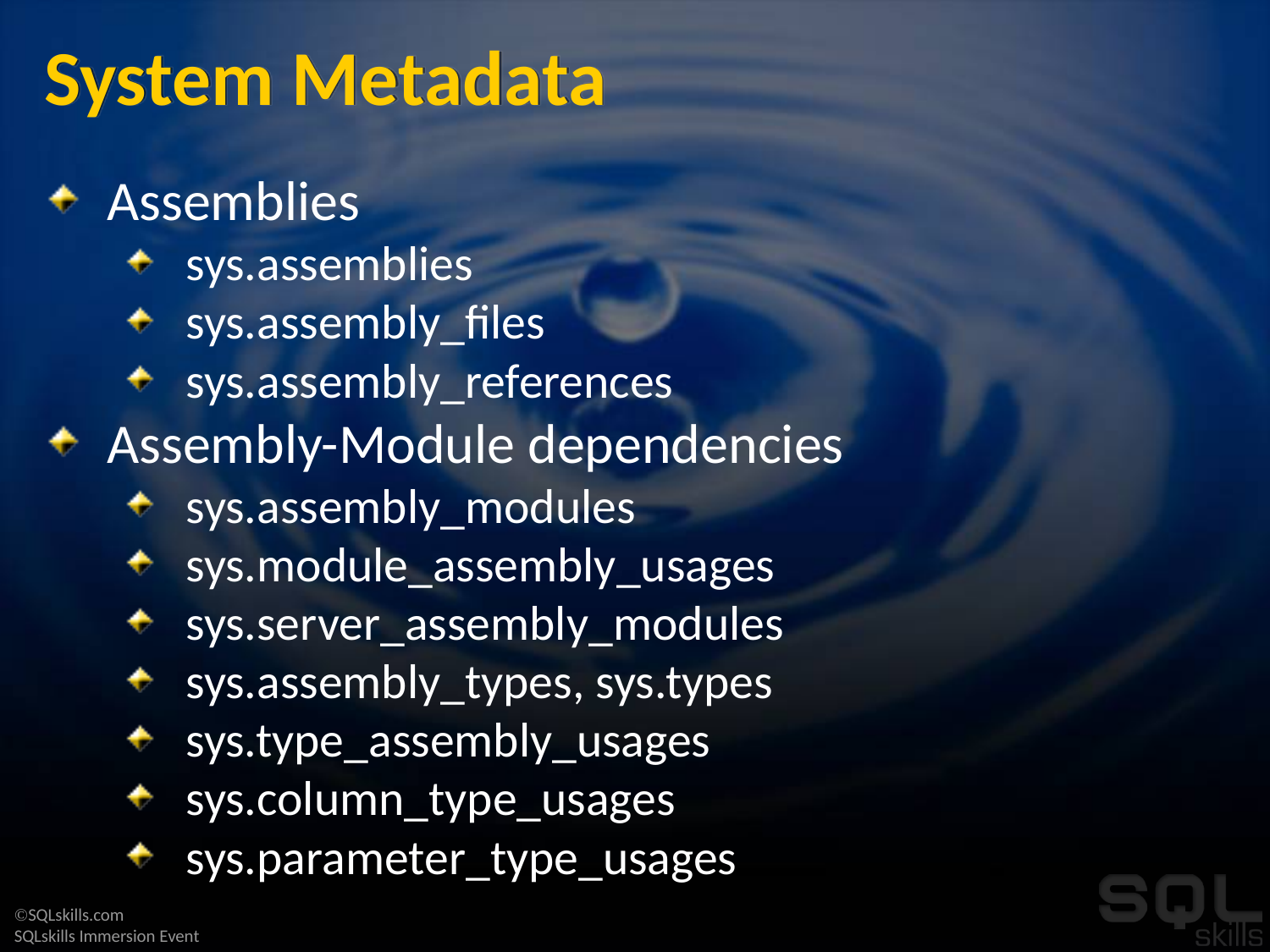

# System Metadata
Assemblies
sys.assemblies
sys.assembly_files
sys.assembly_references
Assembly-Module dependencies
sys.assembly_modules
sys.module_assembly_usages
sys.server_assembly_modules
sys.assembly_types, sys.types
sys.type_assembly_usages
sys.column_type_usages
sys.parameter_type_usages